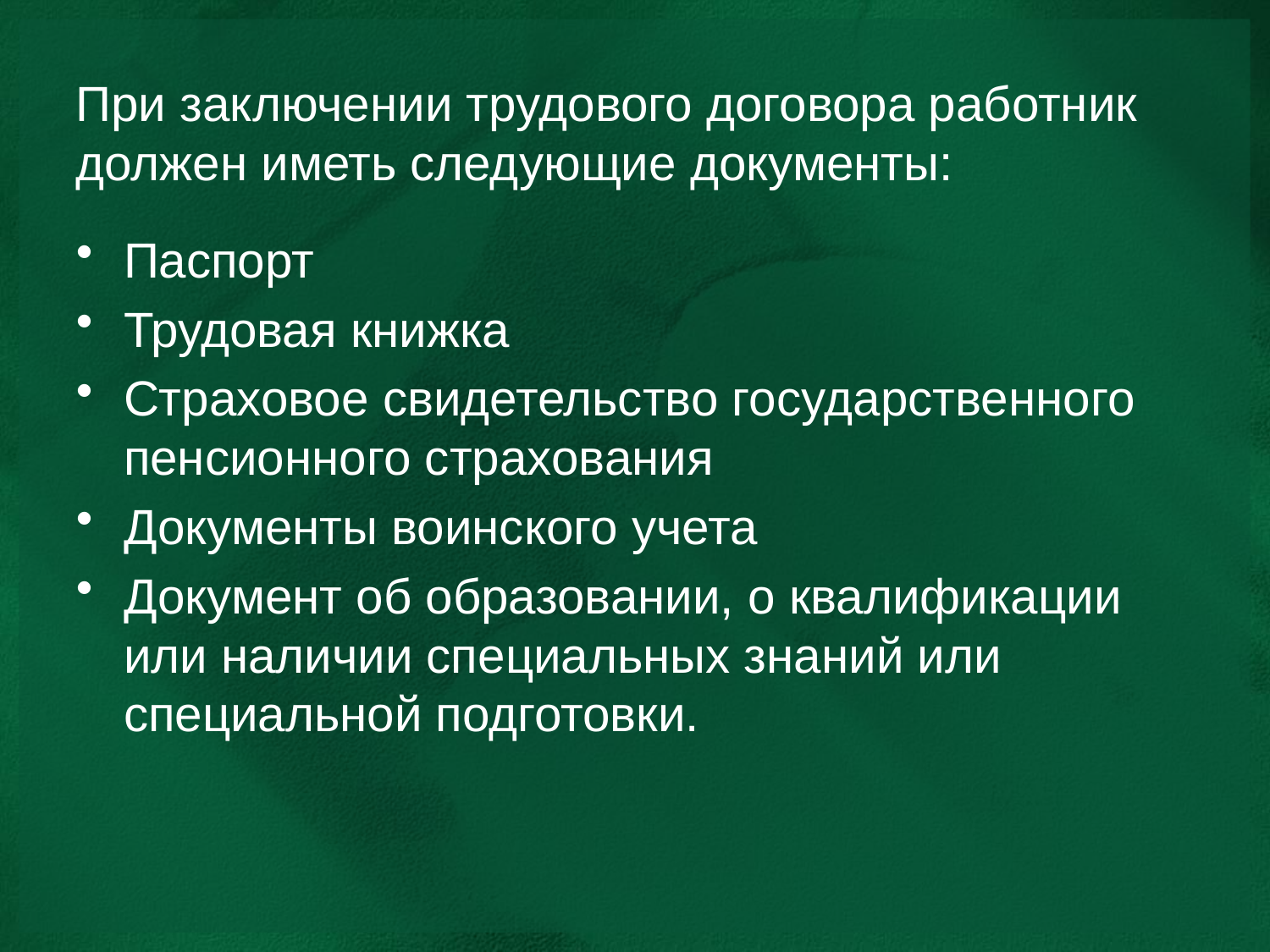

# При заключении трудового договора работник должен иметь следующие документы:
Паспорт
Трудовая книжка
Страховое свидетельство государственного пенсионного страхования
Документы воинского учета
Документ об образовании, о квалификации или наличии специальных знаний или специальной подготовки.